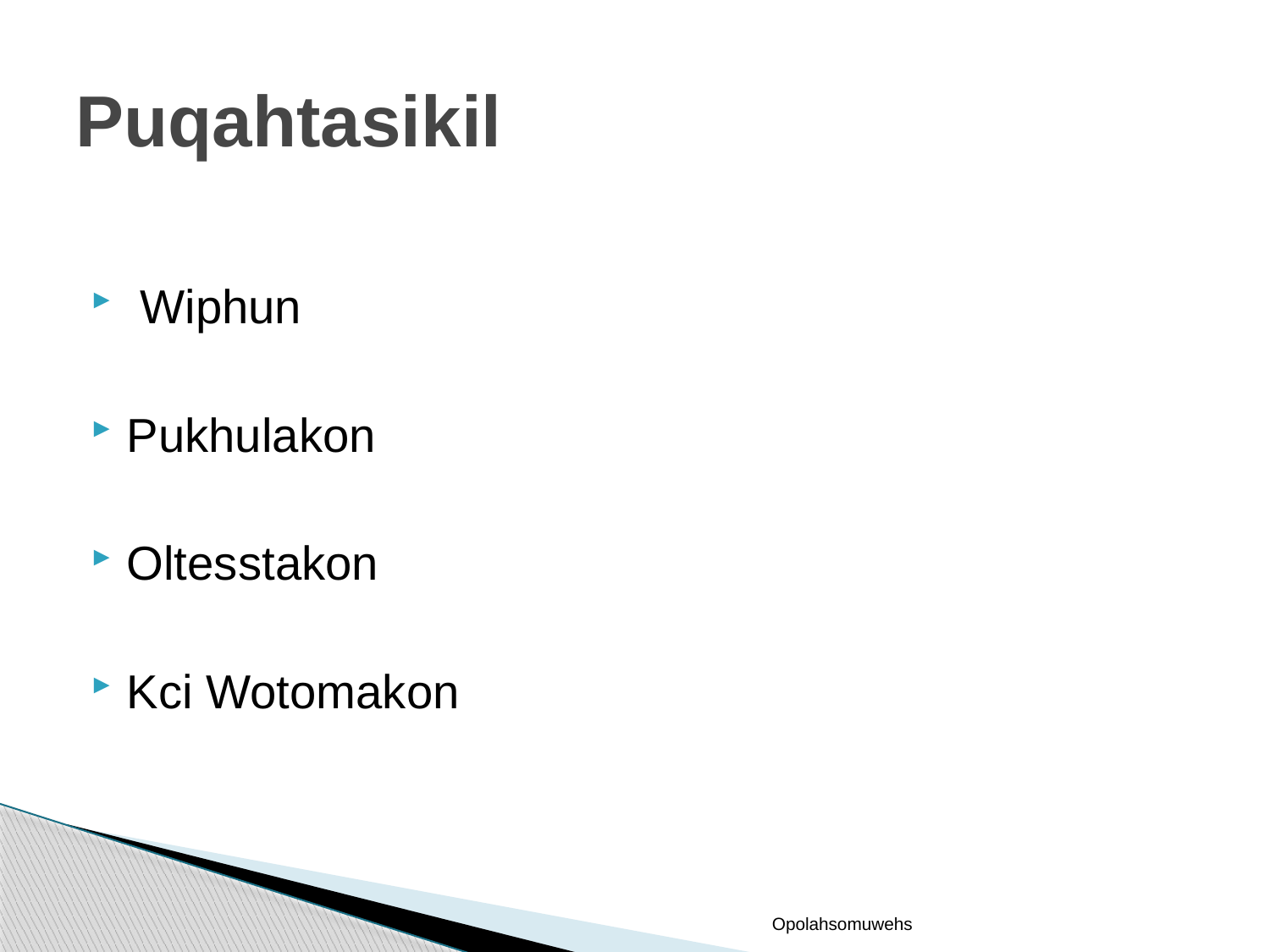

# Puqahtasikil

 Wiphun

Pukhulakon

Oltesstakon

Kci Wotomakon
Opolahsomuwehs